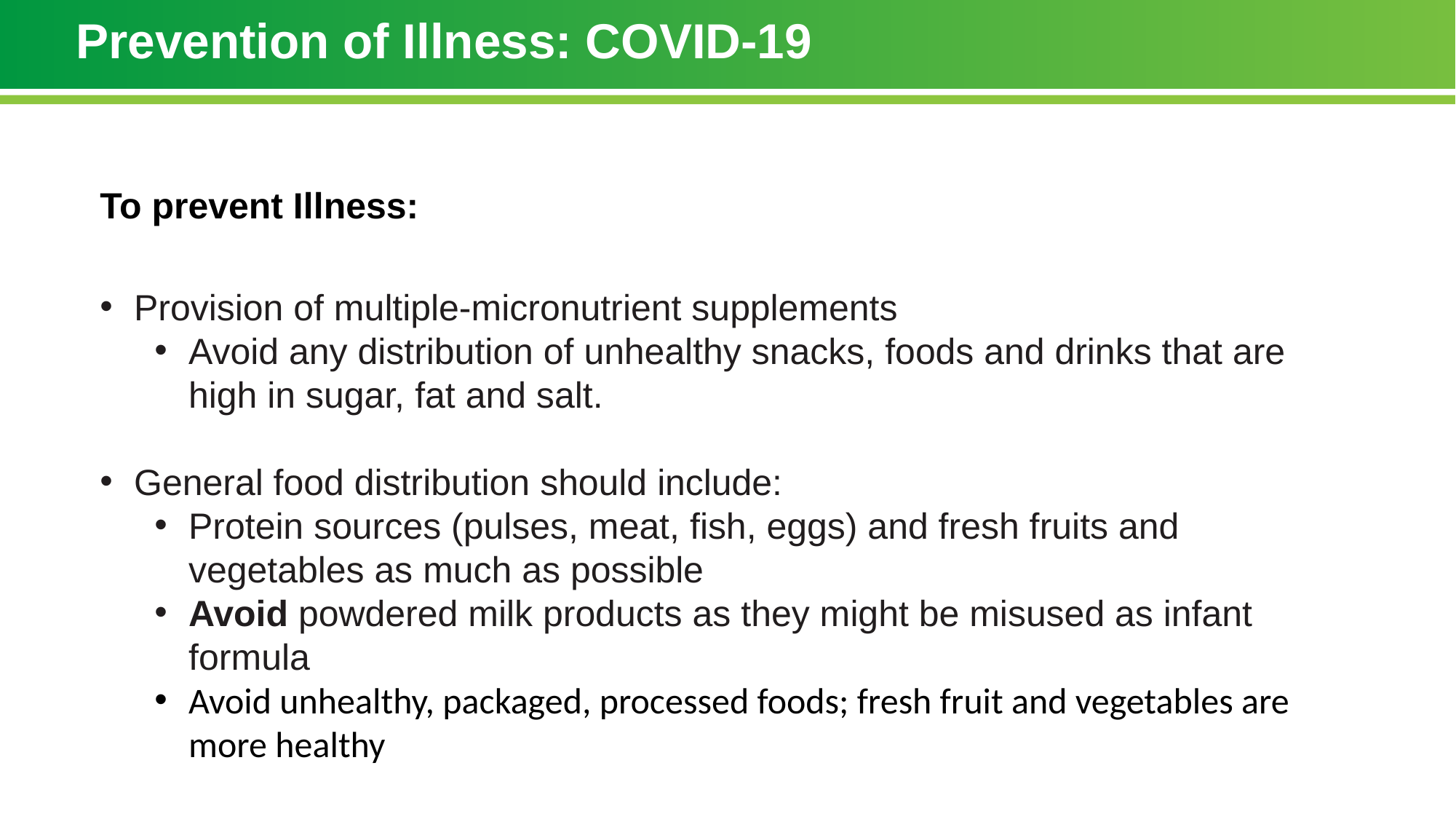

# Prevention of Illness: COVID-19
To prevent Illness:
Provision of multiple-micronutrient supplements
Avoid any distribution of unhealthy snacks, foods and drinks that are high in sugar, fat and salt.

General food distribution should include:
Protein sources (pulses, meat, fish, eggs) and fresh fruits and vegetables as much as possible
Avoid powdered milk products as they might be misused as infant formula
Avoid unhealthy, packaged, processed foods; fresh fruit and vegetables are more healthy